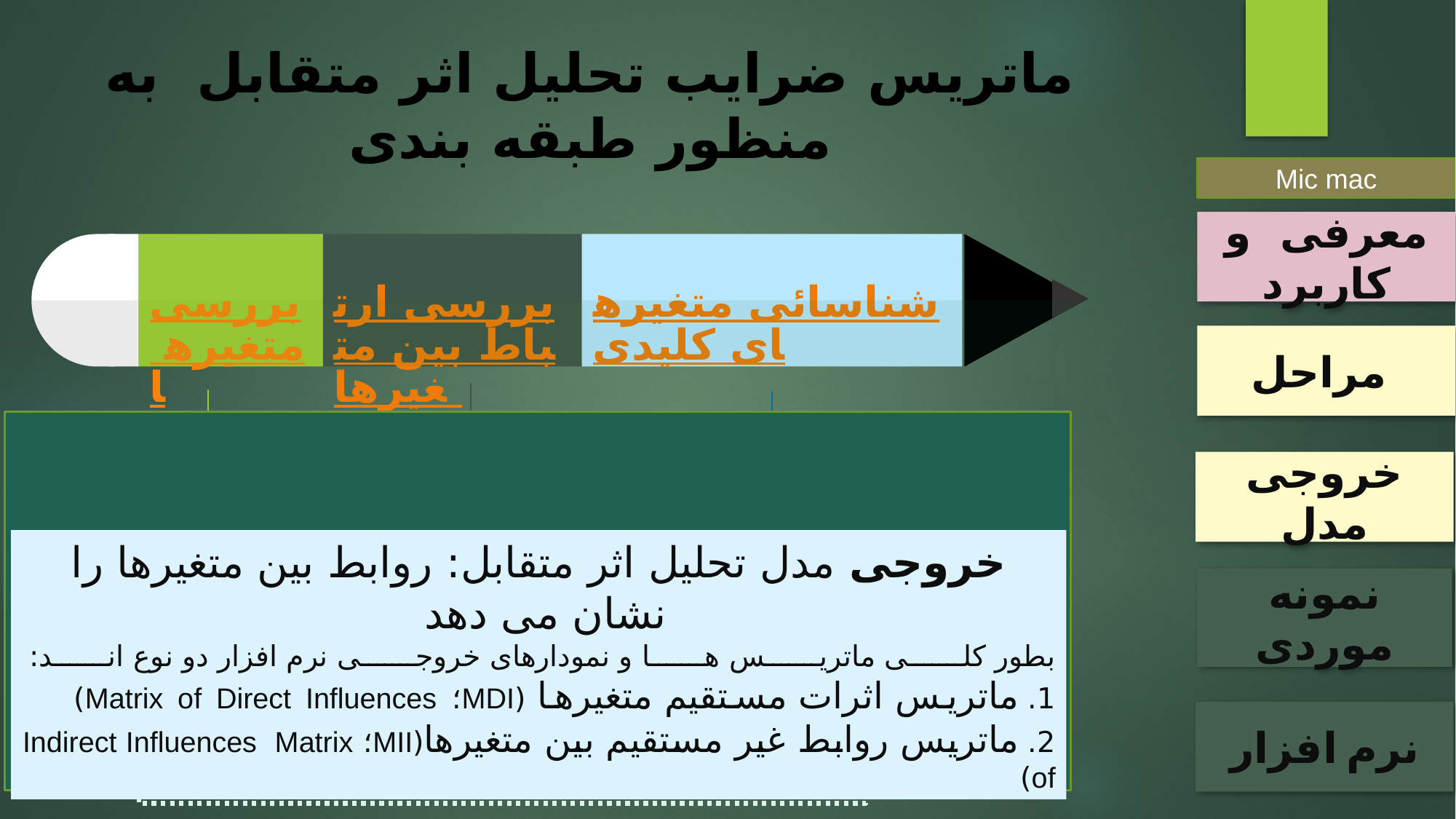

ماتریس ضرایب تحلیل اثر متقابل  به منظور طبقه بندی

بررسی ارتباط بین متغیرها

شناسائی متغیرهای کلیدی

بررسی متغیرها

1
3
بررسی همه متغیرهای شناسایی شده در داخل سیستم موردنظر
خروجی مدل تحلیل اثر متقابل: روابط بین متغیرها را نشان می دهد
بطور کلی ماتریس ها و نمودارهای خروجی نرم افزار دو نوع اند:
1. ماتریس اثرات مستقیم متغیرها (MDI؛ Matrix of Direct Influences)
2. ماتریس روابط غیر مستقیم بین متغیرها(MII؛ Indirect Influences  Matrix of)
شناسایی متغیرهای کلیدی به کمک طبقه بندی مستقیم و سپس طبقه بندی غیرمستقیم
2
در ماتریسی مانند ماتریس تحلیل اثرات وارد می شود و میزان ارتباط میان این متغیرها با حوزه مربوط، توسط خبرگان تشخیص داده میشود